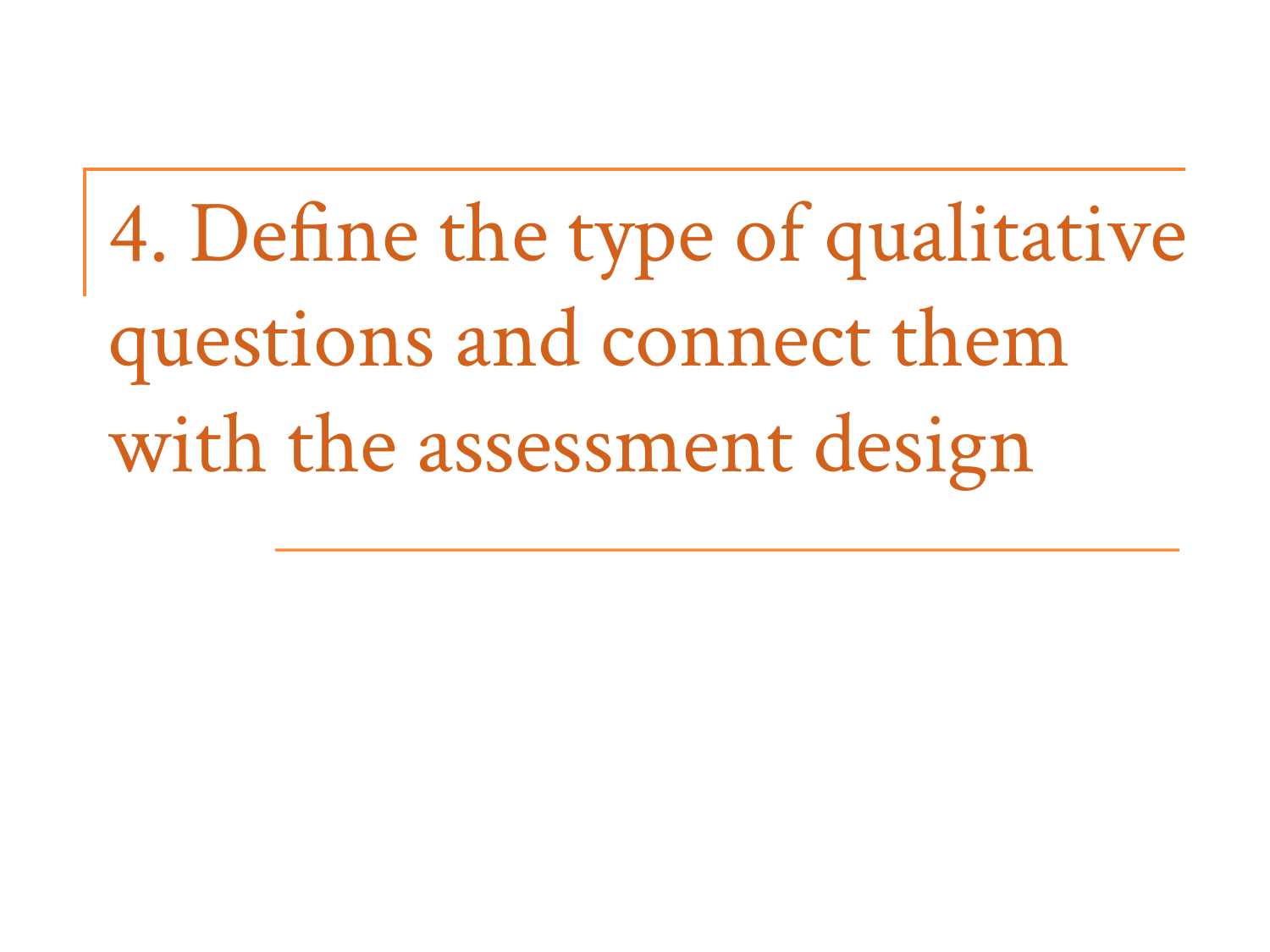

# 4. Define the type of qualitative questions and connect them with the assessment design